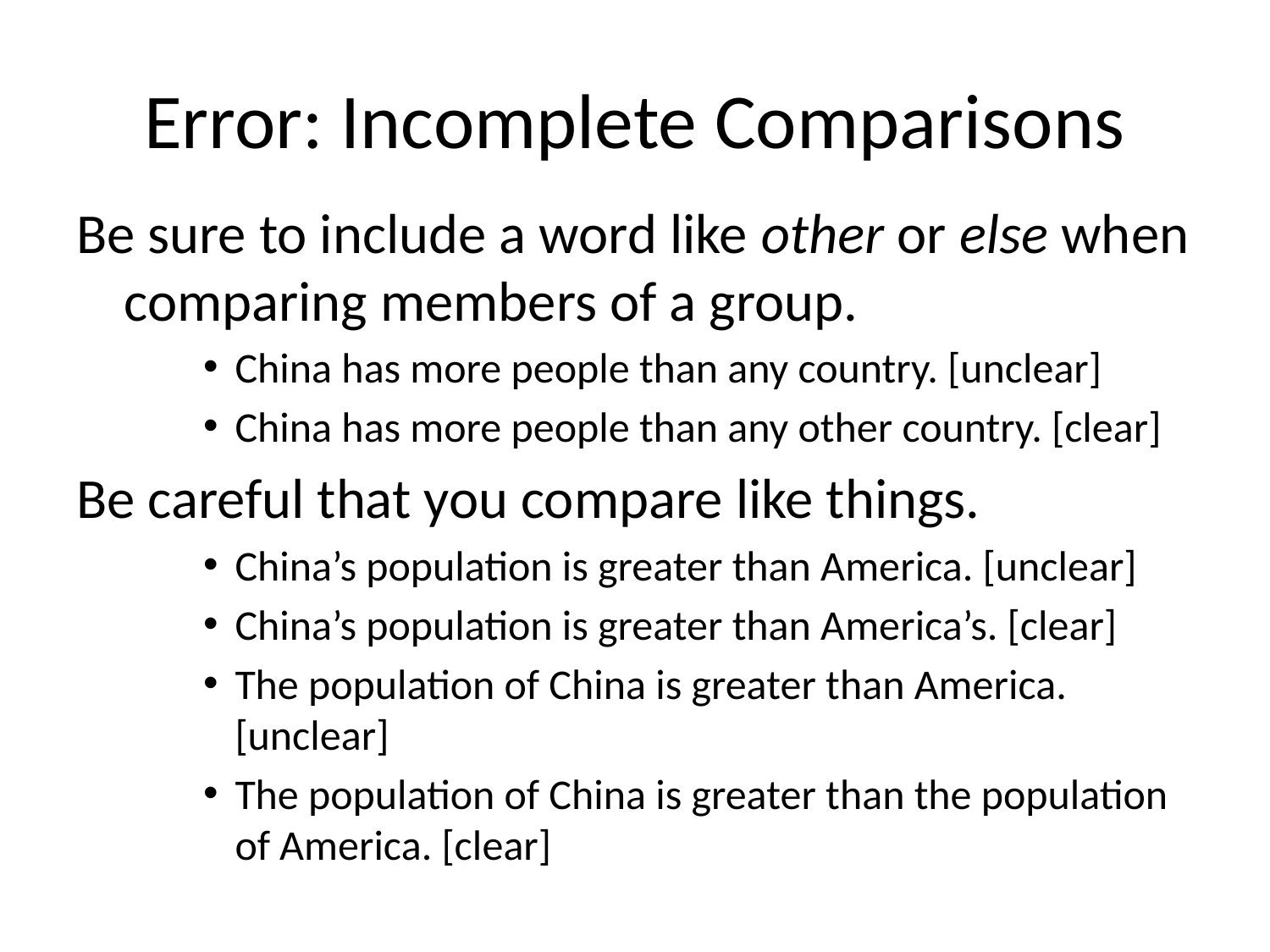

# Error: Incomplete Comparisons
Be sure to include a word like other or else when comparing members of a group.
China has more people than any country. [unclear]
China has more people than any other country. [clear]
Be careful that you compare like things.
China’s population is greater than America. [unclear]
China’s population is greater than America’s. [clear]
The population of China is greater than America. [unclear]
The population of China is greater than the population of America. [clear]